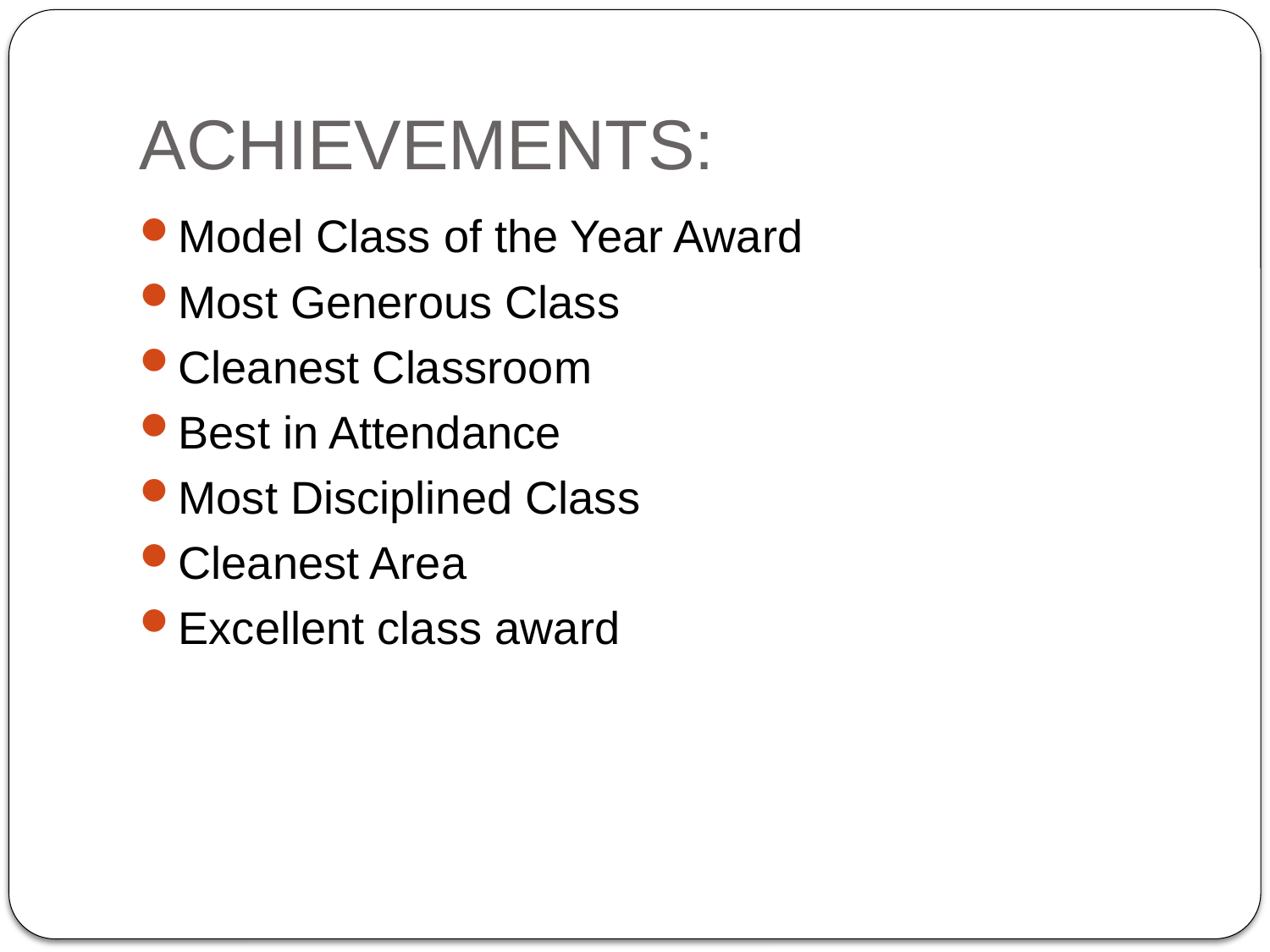

# ACHIEVEMENTS:
Model Class of the Year Award
Most Generous Class
Cleanest Classroom
Best in Attendance
Most Disciplined Class
Cleanest Area
Excellent class award